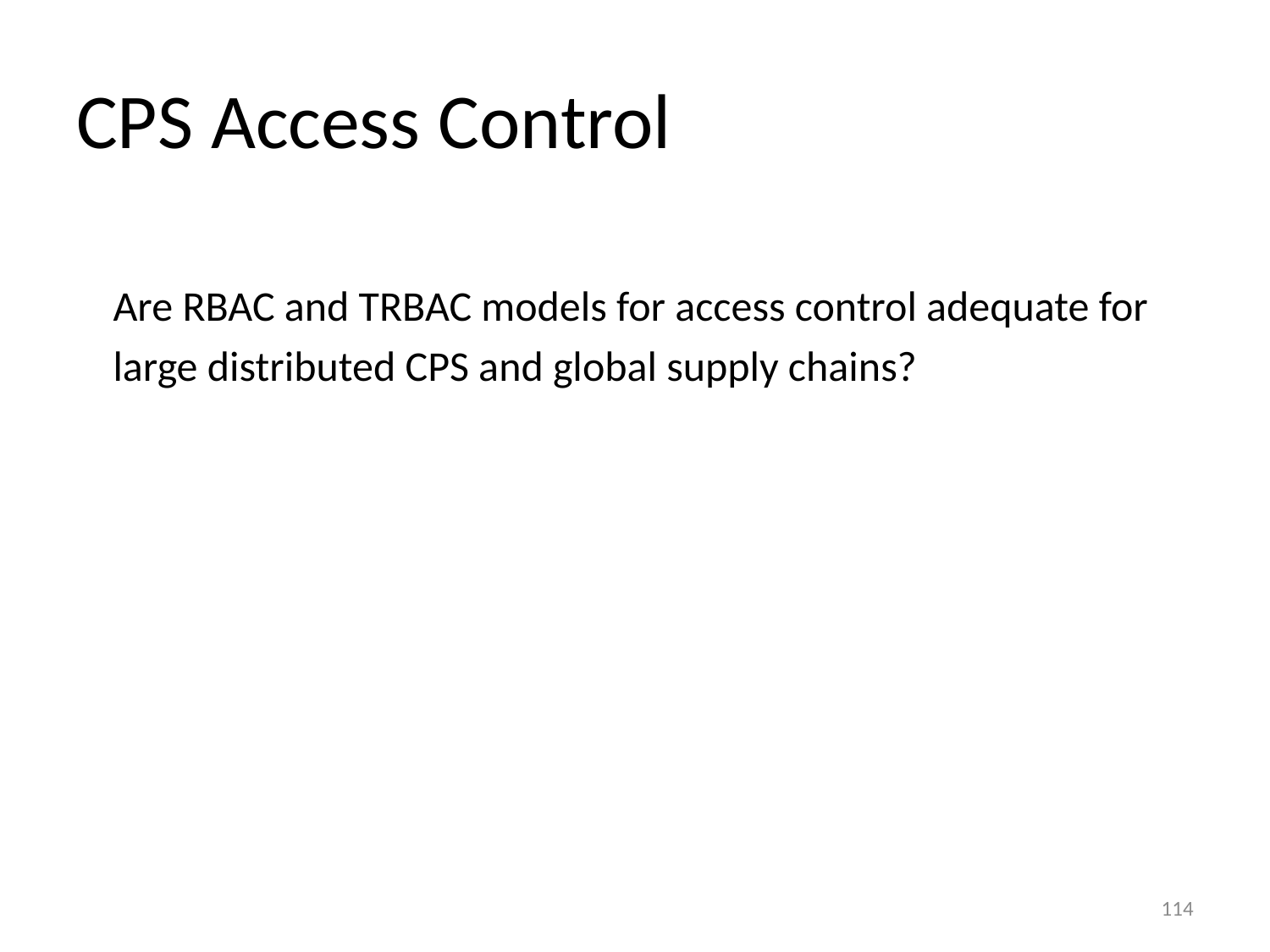

# CPS Access Control
Are RBAC and TRBAC models for access control adequate for large distributed CPS and global supply chains?
114